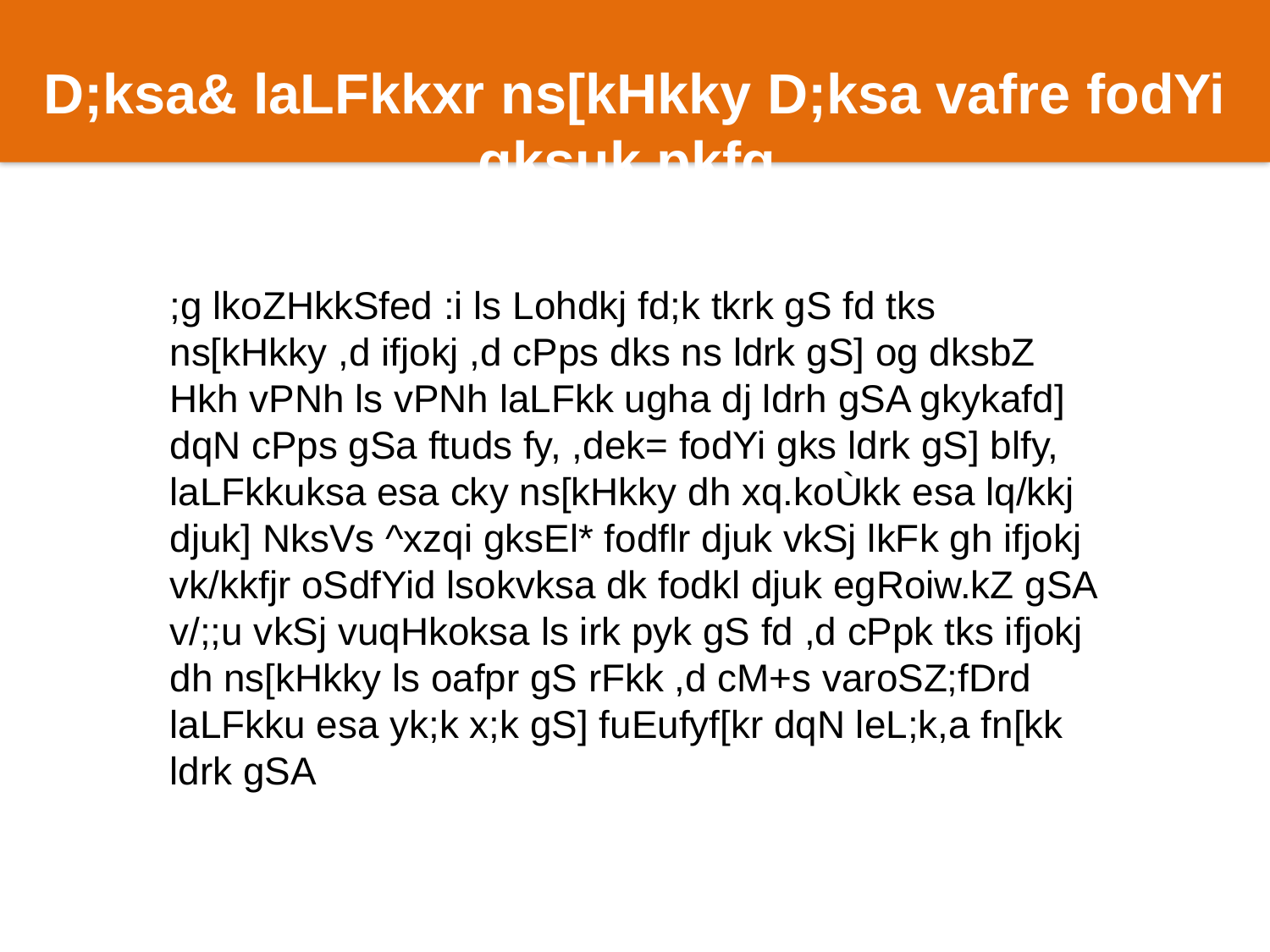

D;ksa& laLFkkxr ns[kHkky D;ksa vafre fodYi gksuk pkfg,
;g lkoZHkkSfed :i ls Lohdkj fd;k tkrk gS fd tks ns[kHkky ,d ifjokj ,d cPps dks ns ldrk gS] og dksbZ Hkh vPNh ls vPNh laLFkk ugha dj ldrh gSA gkykafd] dqN cPps gSa ftuds fy, ,dek= fodYi gks ldrk gS] blfy, laLFkkuksa esa cky ns[kHkky dh xq.koÙkk esa lq/kkj djuk] NksVs ^xzqi gksEl* fodflr djuk vkSj lkFk gh ifjokj vk/kkfjr oSdfYid lsokvksa dk fodkl djuk egRoiw.kZ gSA v/;;u vkSj vuqHkoksa ls irk pyk gS fd ,d cPpk tks ifjokj dh ns[kHkky ls oafpr gS rFkk ,d cM+s varoSZ;fDrd laLFkku esa yk;k x;k gS] fuEufyf[kr dqN leL;k,a fn[kk ldrk gSA